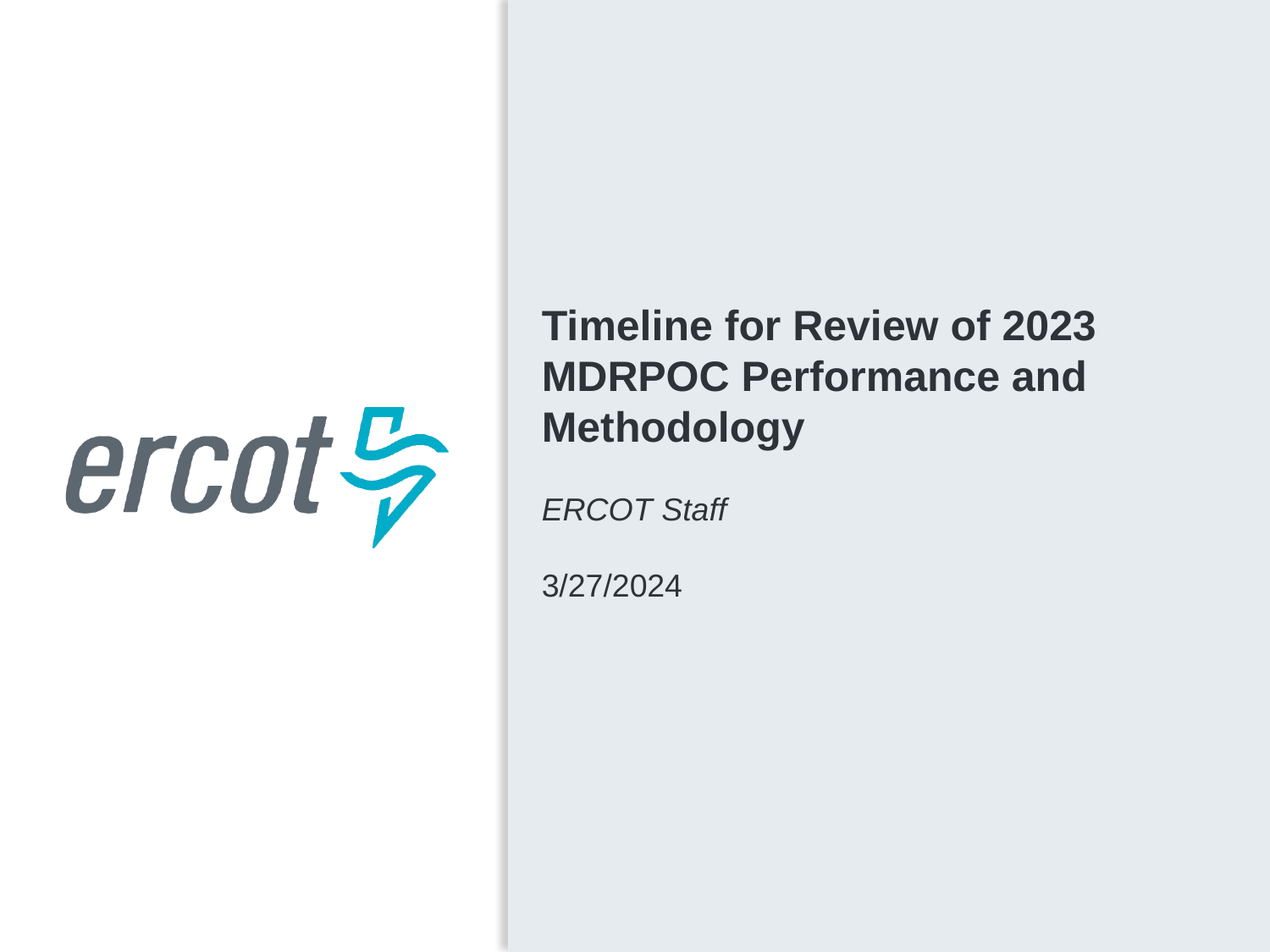

Timeline for Review of 2023 MDRPOC Performance and Methodology

ERCOT Staff

3/27/2024